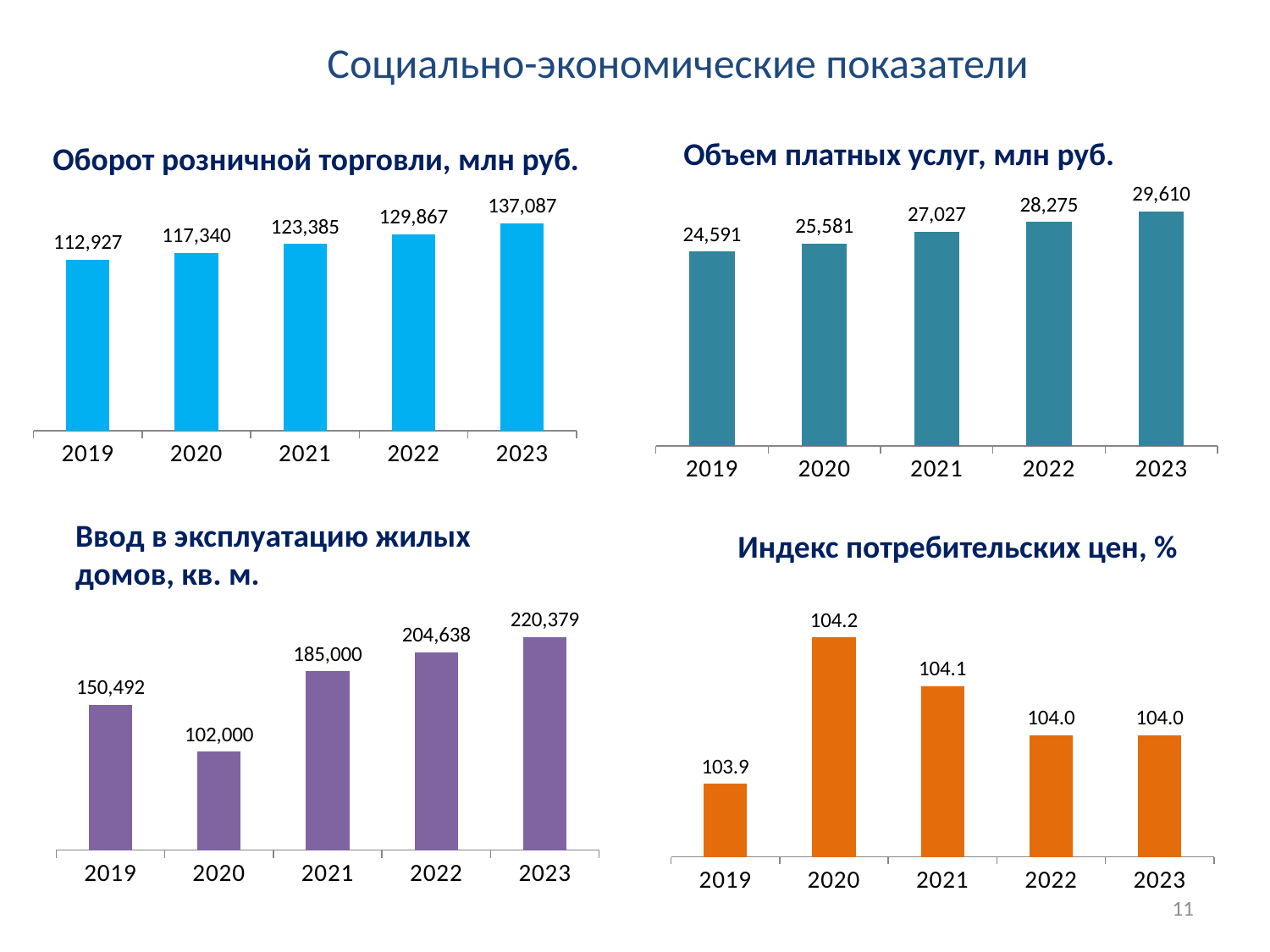

Социально-экономические показатели
Объем платных услуг, млн руб.

Оборот розничной торговли, млн руб.

[unsupported chart]

[unsupported chart]

Ввод в эксплуатацию жилых домов, кв. м.

Индекс потребительских цен, %

[unsupported chart]

[unsupported chart]

11